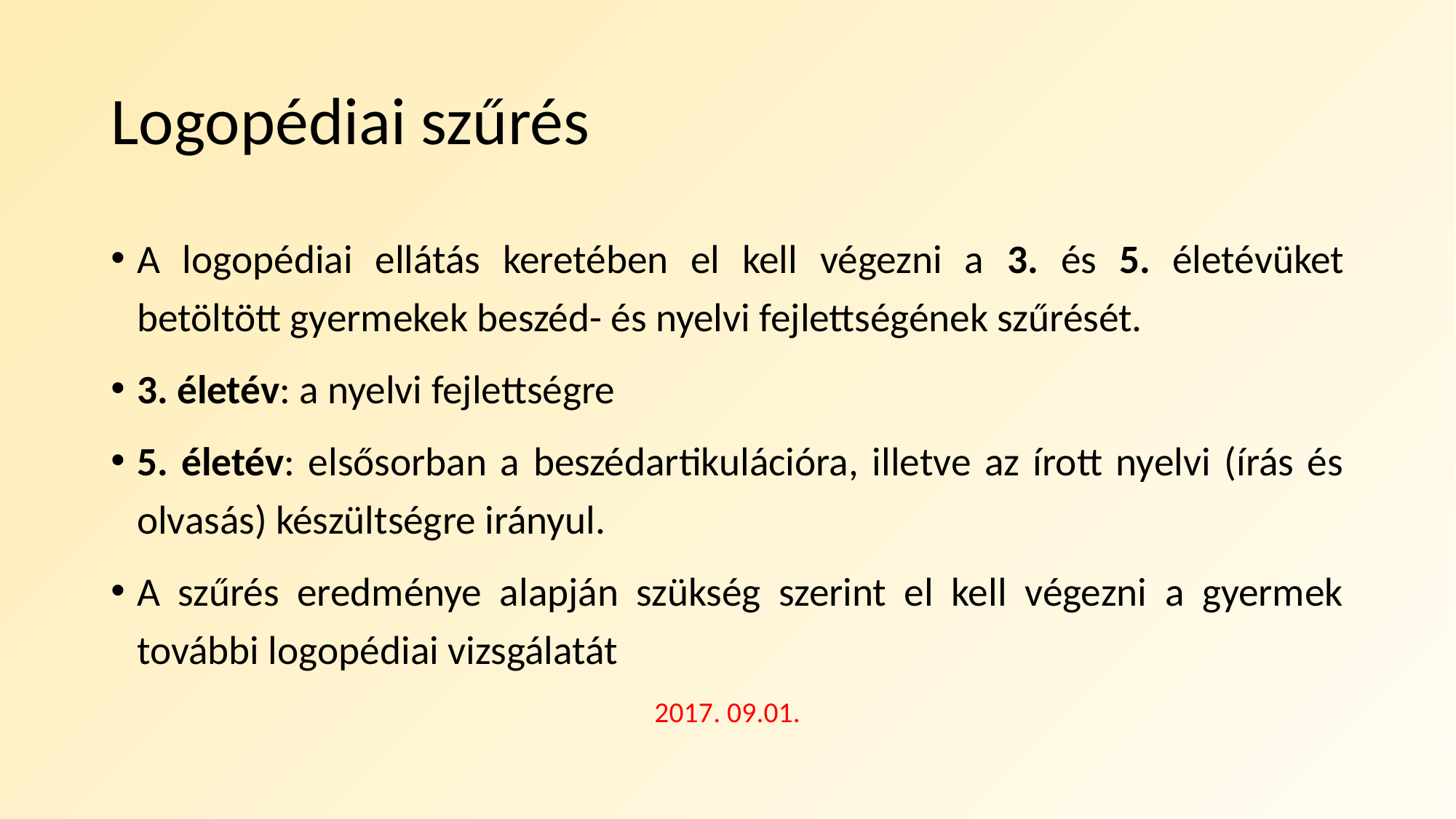

# Logopédiai szűrés
A logopédiai ellátás keretében el kell végezni a 3. és 5. életévüket betöltött gyermekek beszéd- és nyelvi fejlettségének szűrését.
3. életév: a nyelvi fejlettségre
5. életév: elsősorban a beszédartikulációra, illetve az írott nyelvi (írás és olvasás) készültségre irányul.
A szűrés eredménye alapján szükség szerint el kell végezni a gyermek további logopédiai vizsgálatát
2017. 09.01.